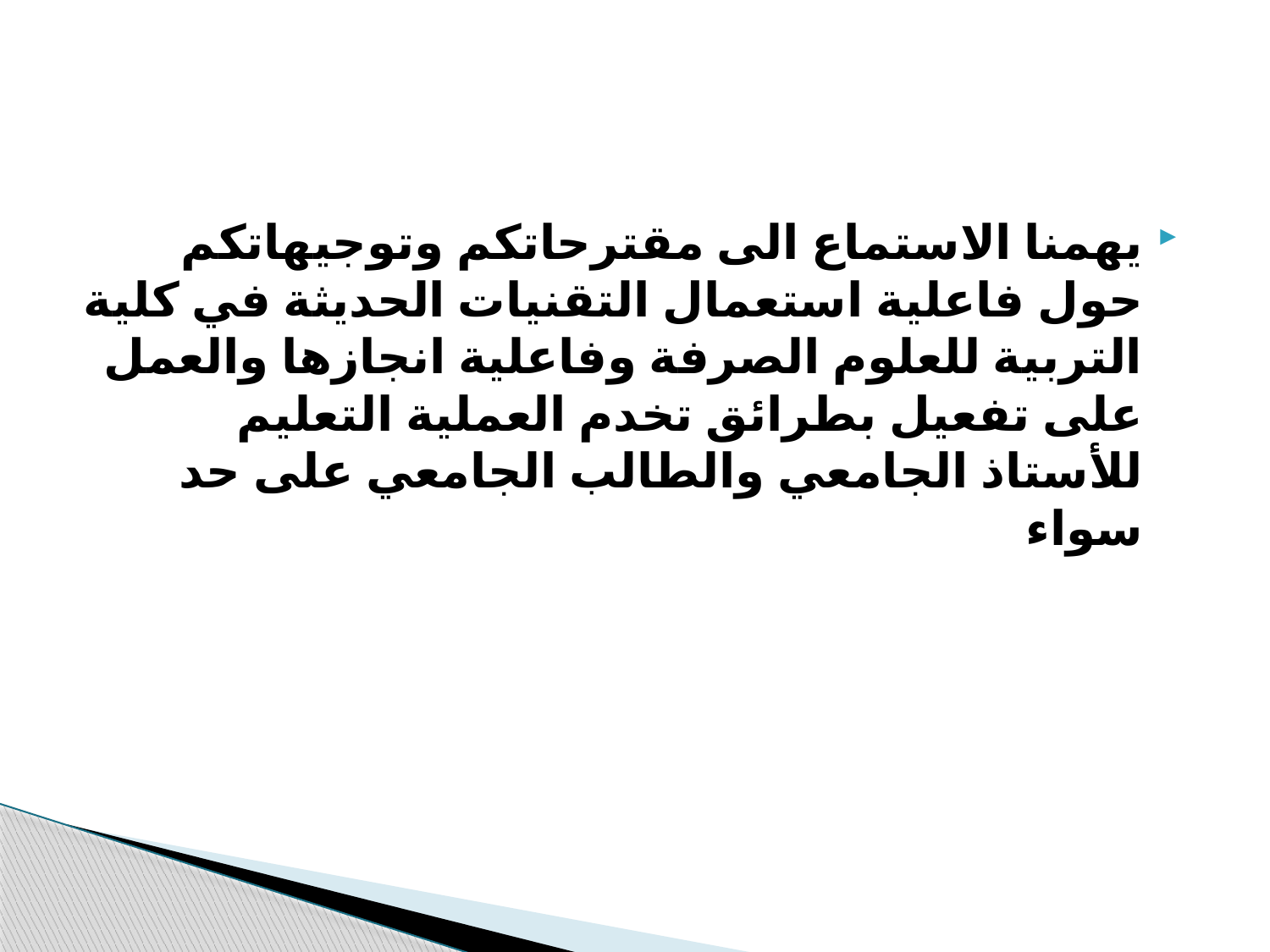

#
يهمنا الاستماع الى مقترحاتكم وتوجيهاتكم حول فاعلية استعمال التقنيات الحديثة في كلية التربية للعلوم الصرفة وفاعلية انجازها والعمل على تفعيل بطرائق تخدم العملية التعليم للأستاذ الجامعي والطالب الجامعي على حد سواء